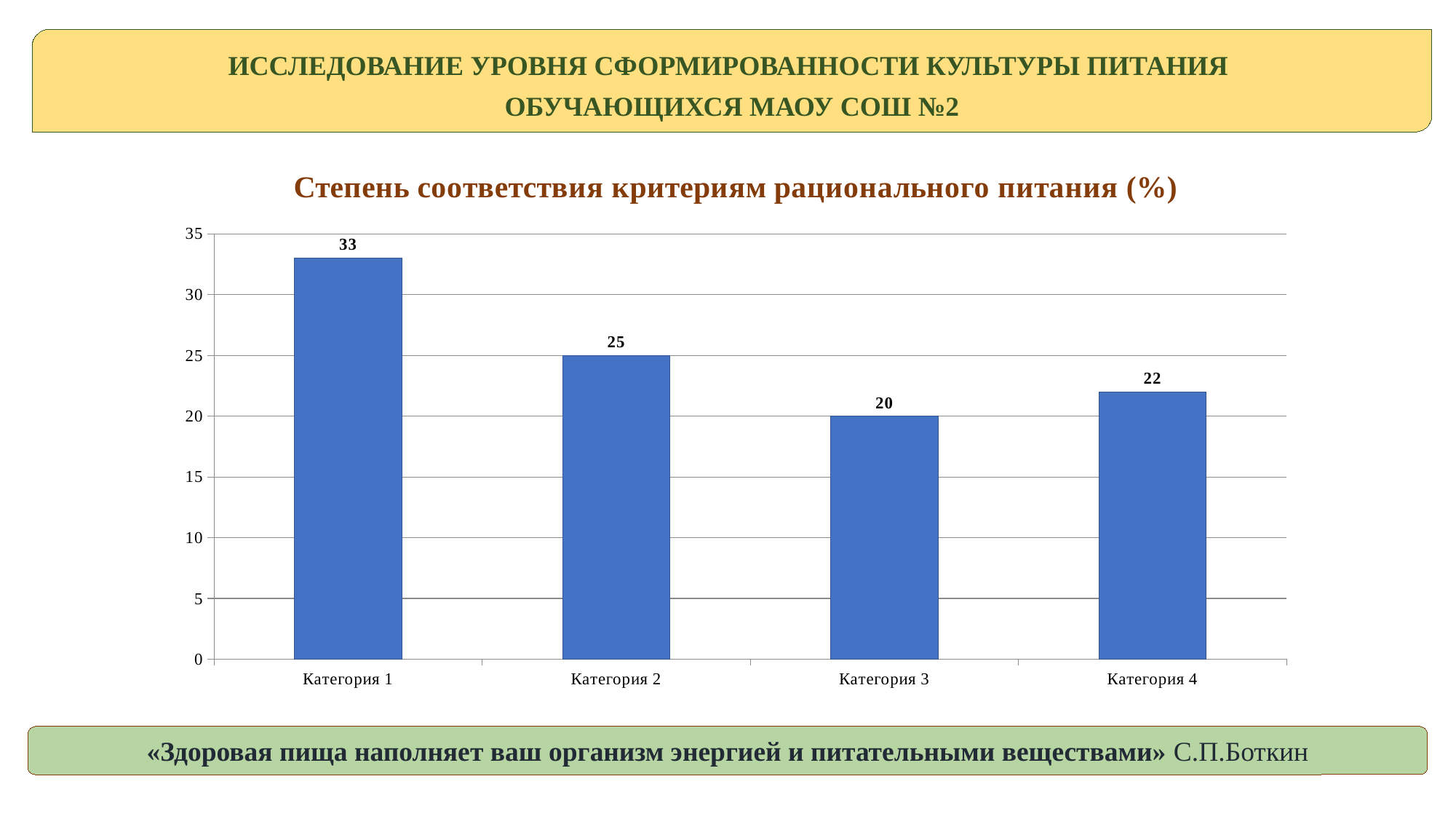

ИССЛЕДОВАНИЕ УРОВНЯ СФОРМИРОВАННОСТИ КУЛЬТУРЫ ПИТАНИЯ
ОБУЧАЮЩИХСЯ МАОУ СОШ №2

### Chart: Степень соответствия критериям рационального питания (%)

| Category | Столбец1 |
|---|---|
| Категория 1 | 33.0 |
| Категория 2 | 25.0 |
| Категория 3 | 20.0 |
| Категория 4 | 22.0 |
«Здоровая пища наполняет ваш организм энергией и питательными веществами» С.П.Боткин